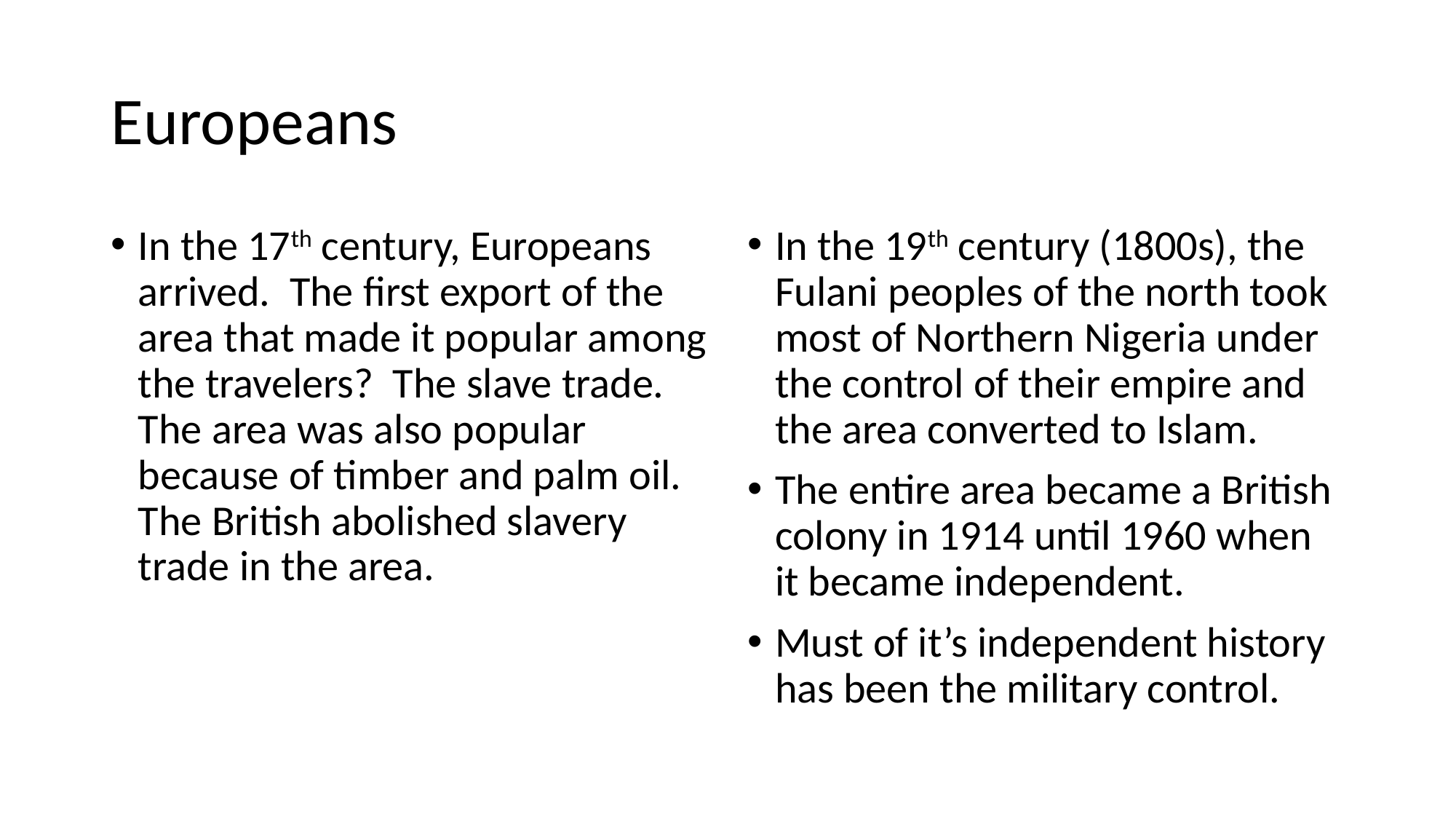

# Europeans
In the 17th century, Europeans arrived.  The first export of the area that made it popular among the travelers?  The slave trade.  The area was also popular because of timber and palm oil. The British abolished slavery trade in the area.
In the 19th century (1800s), the Fulani peoples of the north took most of Northern Nigeria under the control of their empire and the area converted to Islam.
The entire area became a British colony in 1914 until 1960 when it became independent.
Must of it’s independent history has been the military control.